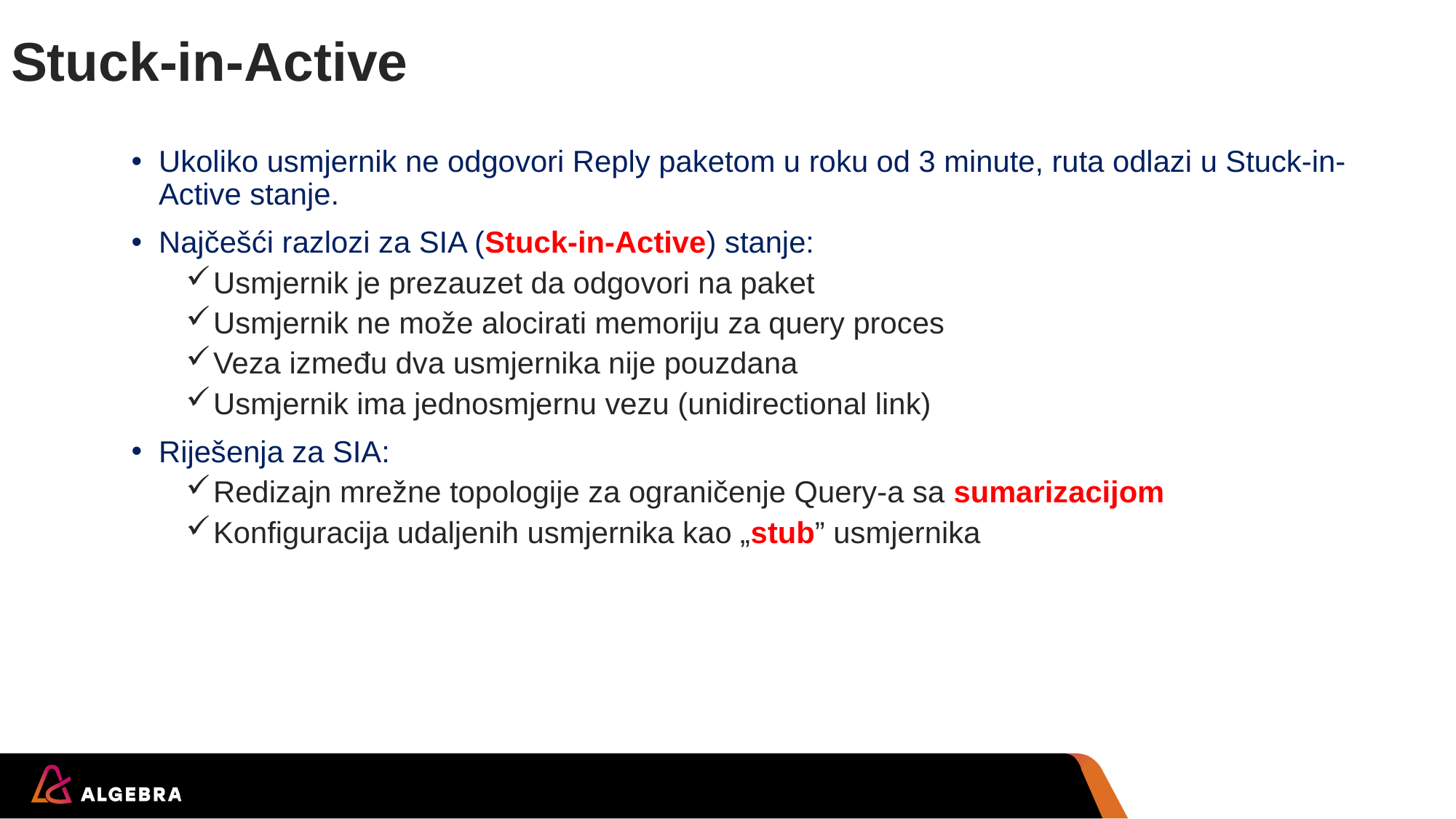

# Stuck-in-Active
Ukoliko usmjernik ne odgovori Reply paketom u roku od 3 minute, ruta odlazi u Stuck-in-Active stanje.
Najčešći razlozi za SIA (Stuck-in-Active) stanje:
Usmjernik je prezauzet da odgovori na paket
Usmjernik ne može alocirati memoriju za query proces
Veza između dva usmjernika nije pouzdana
Usmjernik ima jednosmjernu vezu (unidirectional link)
Riješenja za SIA:
Redizajn mrežne topologije za ograničenje Query-a sa sumarizacijom
Konfiguracija udaljenih usmjernika kao „stub” usmjernika